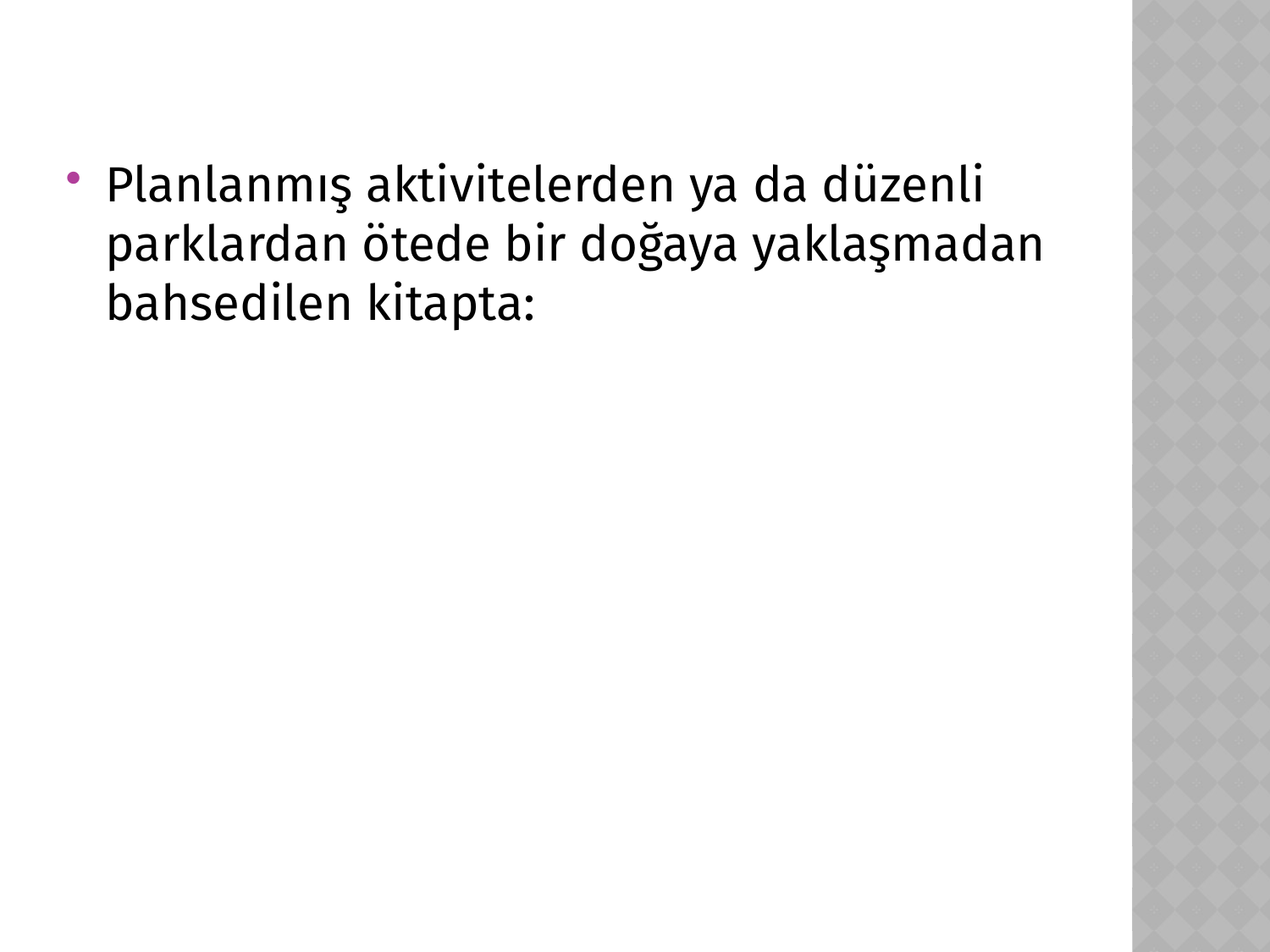

Planlanmış aktivitelerden ya da düzenli parklardan ötede bir doğaya yaklaşmadan bahsedilen kitapta: